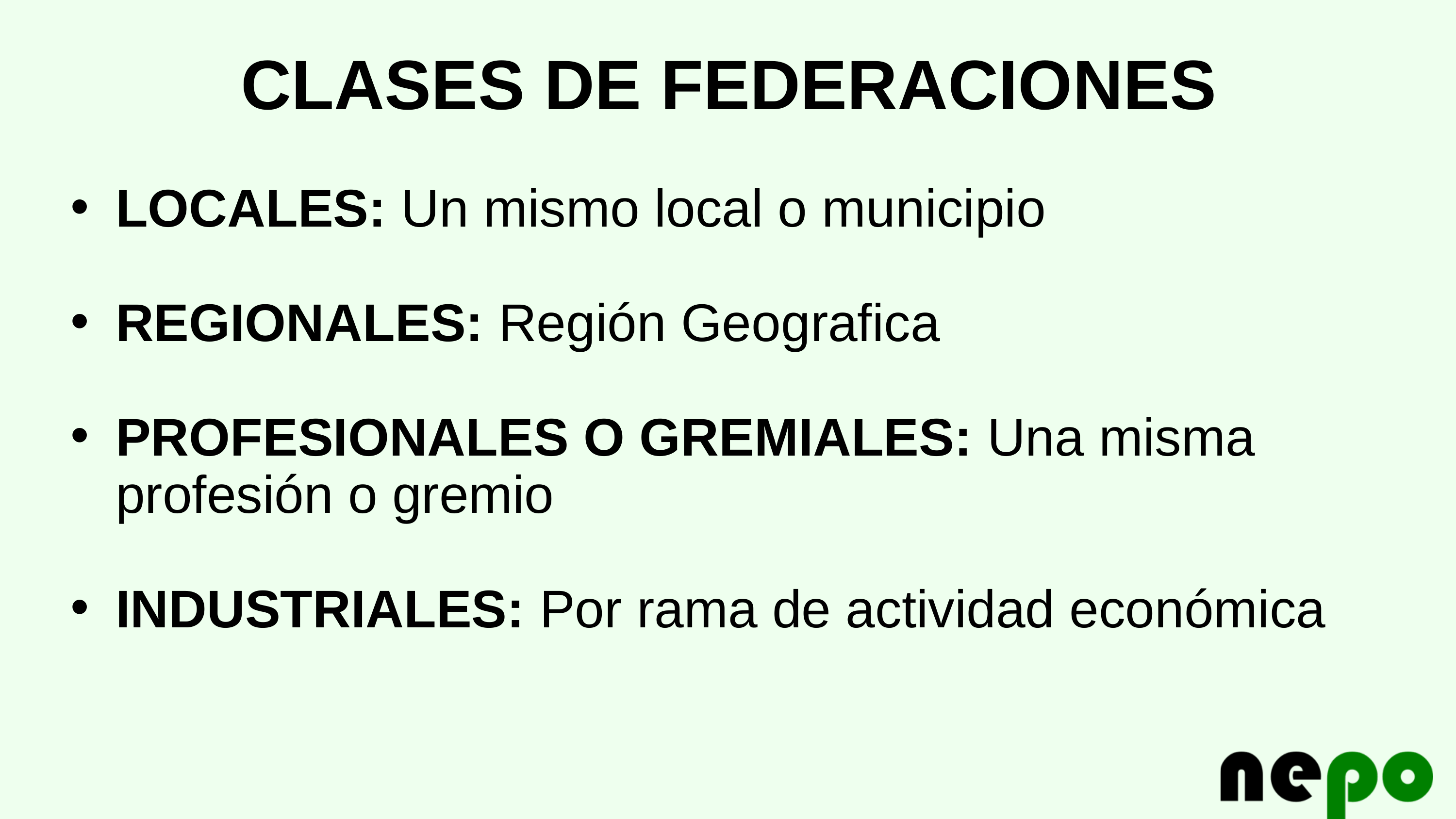

CLASES DE FEDERACIONES

LOCALES: Un mismo local o municipio

REGIONALES: Región Geografica

PROFESIONALES O GREMIALES: Una misma profesión o gremio

INDUSTRIALES: Por rama de actividad económica